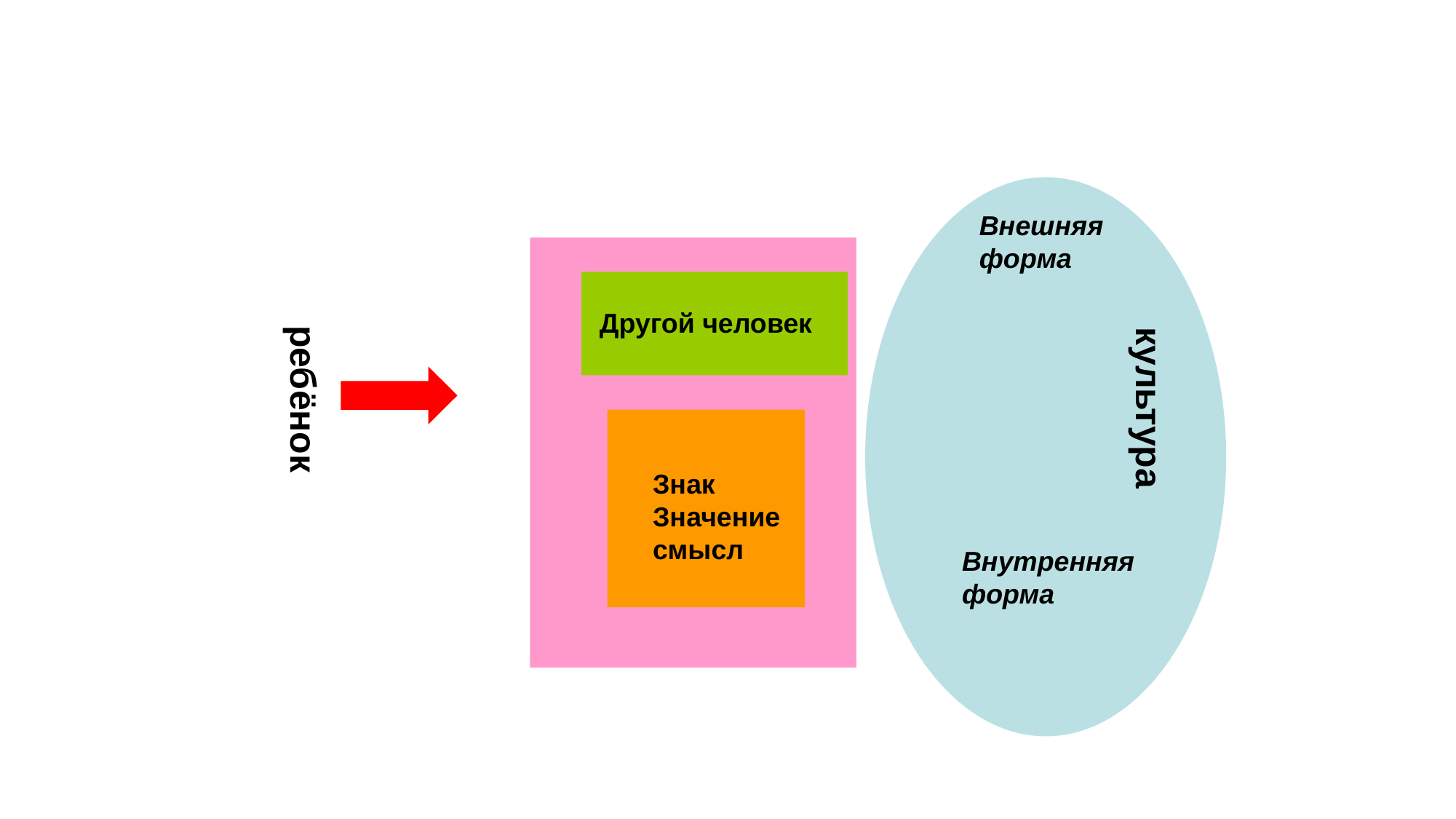

#

Внешняя
форма

Другой человек

культура

ребёнок
Знак
Значение
смысл
Внутренняя
форма